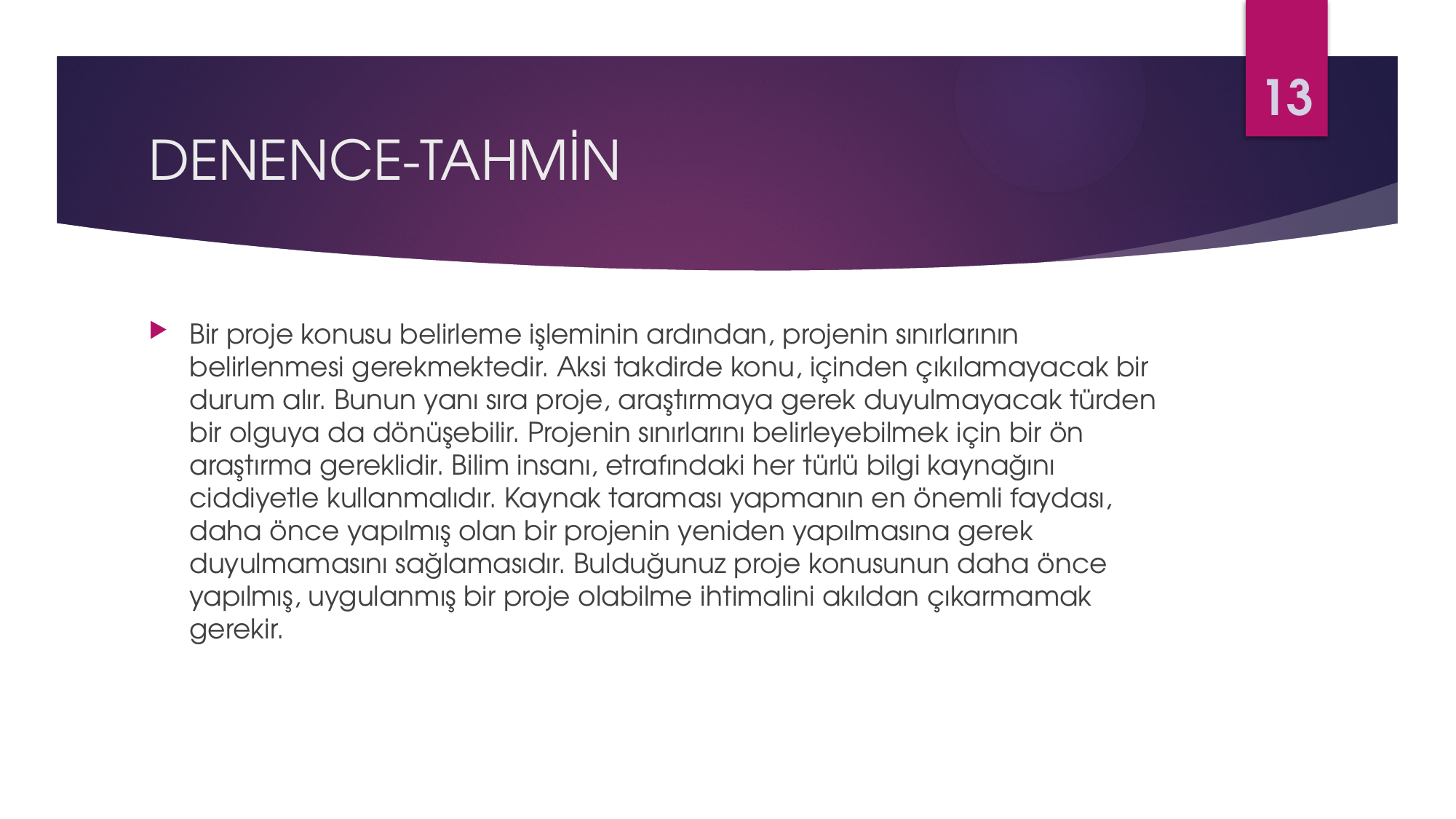

13
# DENENCE-TAHMİN
Bir proje konusu belirleme işleminin ardından, projenin sınırlarının belirlenmesi gerekmektedir. Aksi takdirde konu, içinden çıkılamayacak bir durum alır. Bunun yanı sıra proje, araştırmaya gerek duyulmayacak türden bir olguya da dönüşebilir. Projenin sınırlarını belirleyebilmek için bir ön araştırma gereklidir. Bilim insanı, etrafındaki her türlü bilgi kaynağını ciddiyetle kullanmalıdır. Kaynak taraması yapmanın en önemli faydası, daha önce yapılmış olan bir projenin yeniden yapılmasına gerek duyulmamasını sağlamasıdır. Bulduğunuz proje konusunun daha önce yapılmış, uygulanmış bir proje olabilme ihtimalini akıldan çıkarmamak gerekir.